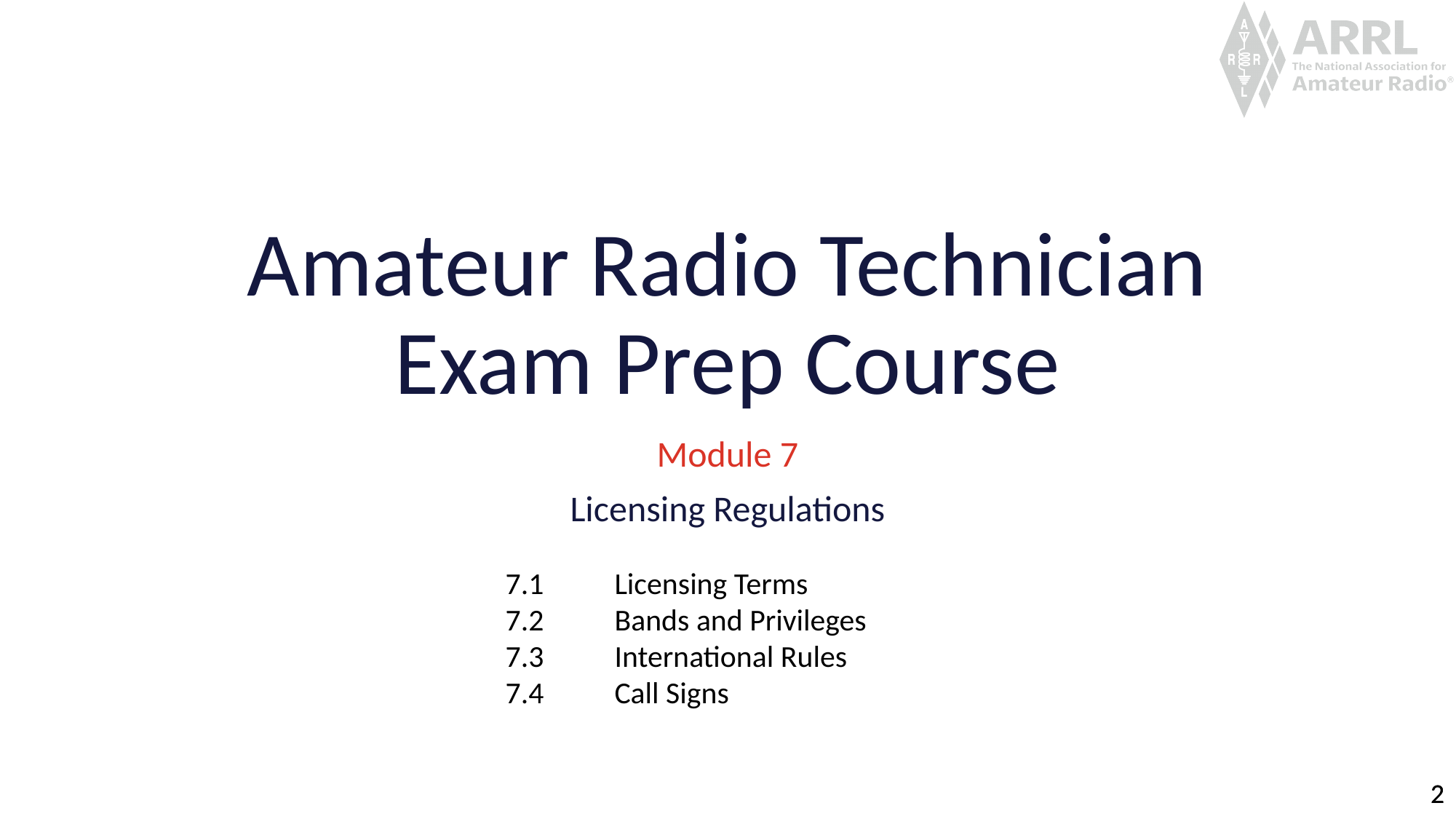

# Amateur Radio Technician Exam Prep Course
Module 7
Licensing Regulations
7.1	Licensing Terms
7.2	Bands and Privileges
7.3	International Rules
7.4	Call Signs